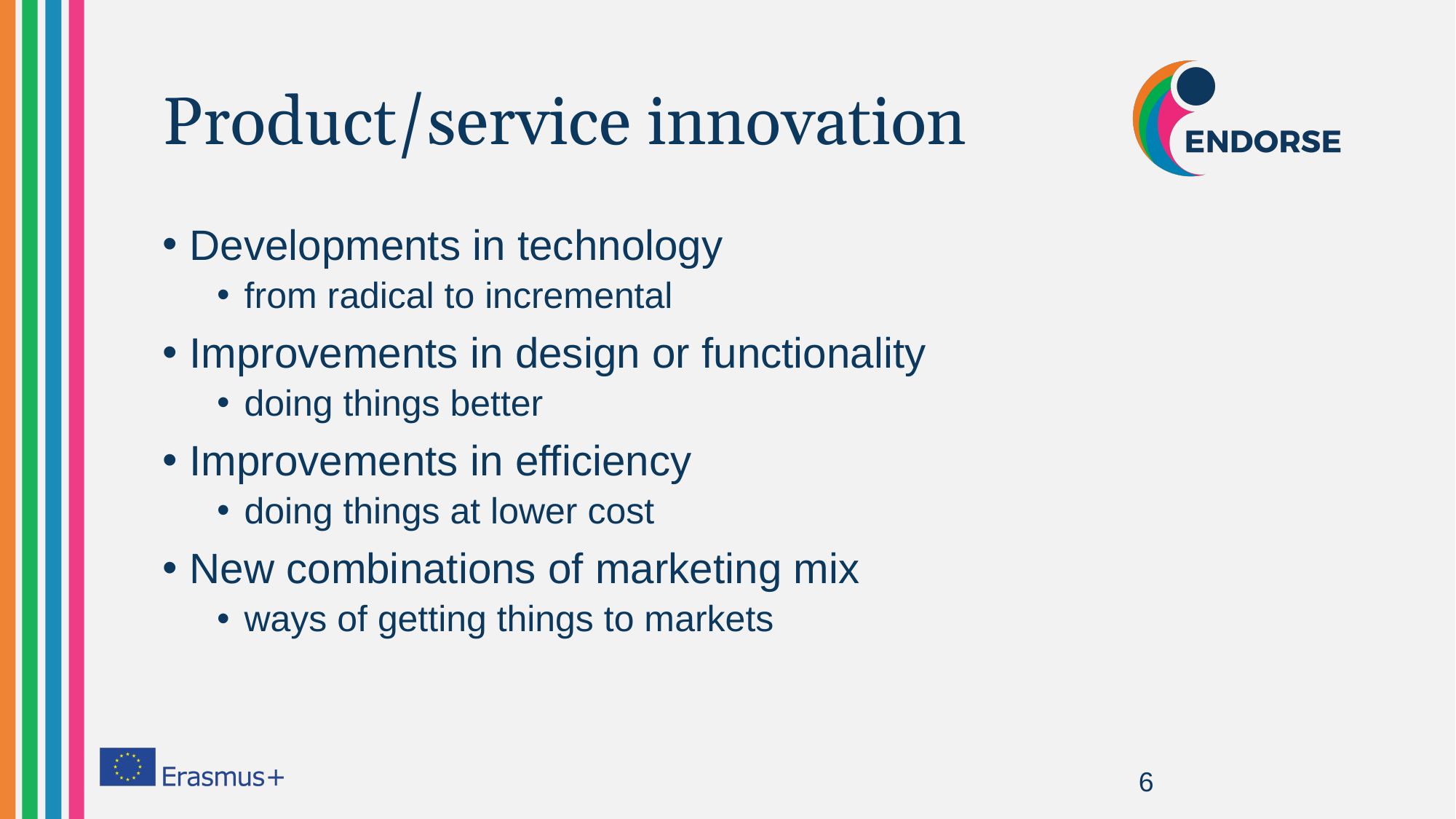

# Product/service innovation
Developments in technology
from radical to incremental
Improvements in design or functionality
doing things better
Improvements in efficiency
doing things at lower cost
New combinations of marketing mix
ways of getting things to markets
6